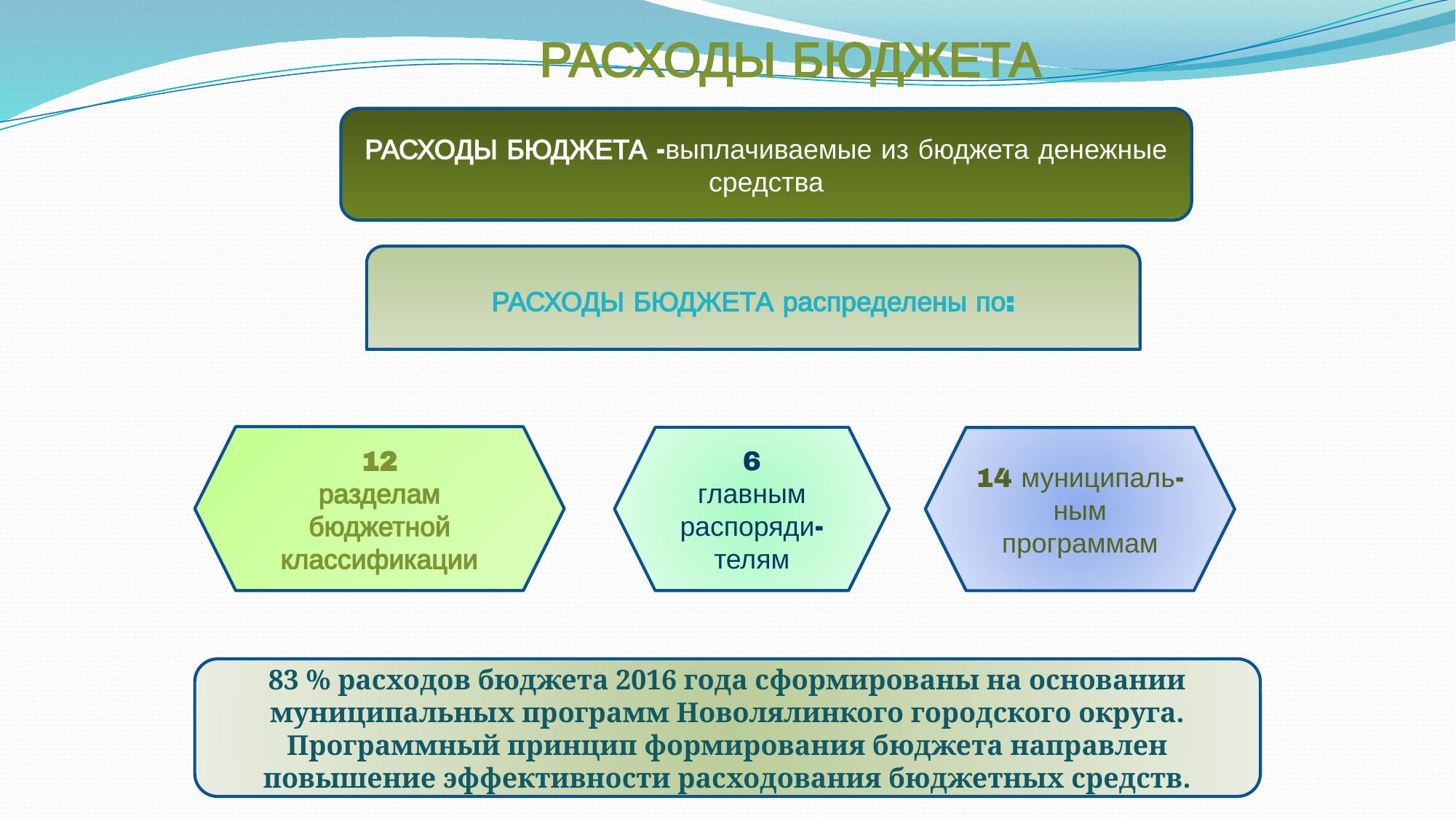

РАСХОДЫ БЮДЖЕТА
РАСХОДЫ БЮДЖЕТА -выплачиваемые из бюджета денежные средства
РАСХОДЫ БЮДЖЕТА распределены по:
12
разделам бюджетной классификации
6
главным распоряди-телям
14 муниципаль-ным программам
83 % расходов бюджета 2016 года сформированы на основании муниципальных программ Новолялинкого городского округа.
Программный принцип формирования бюджета направлен повышение эффективности расходования бюджетных средств.